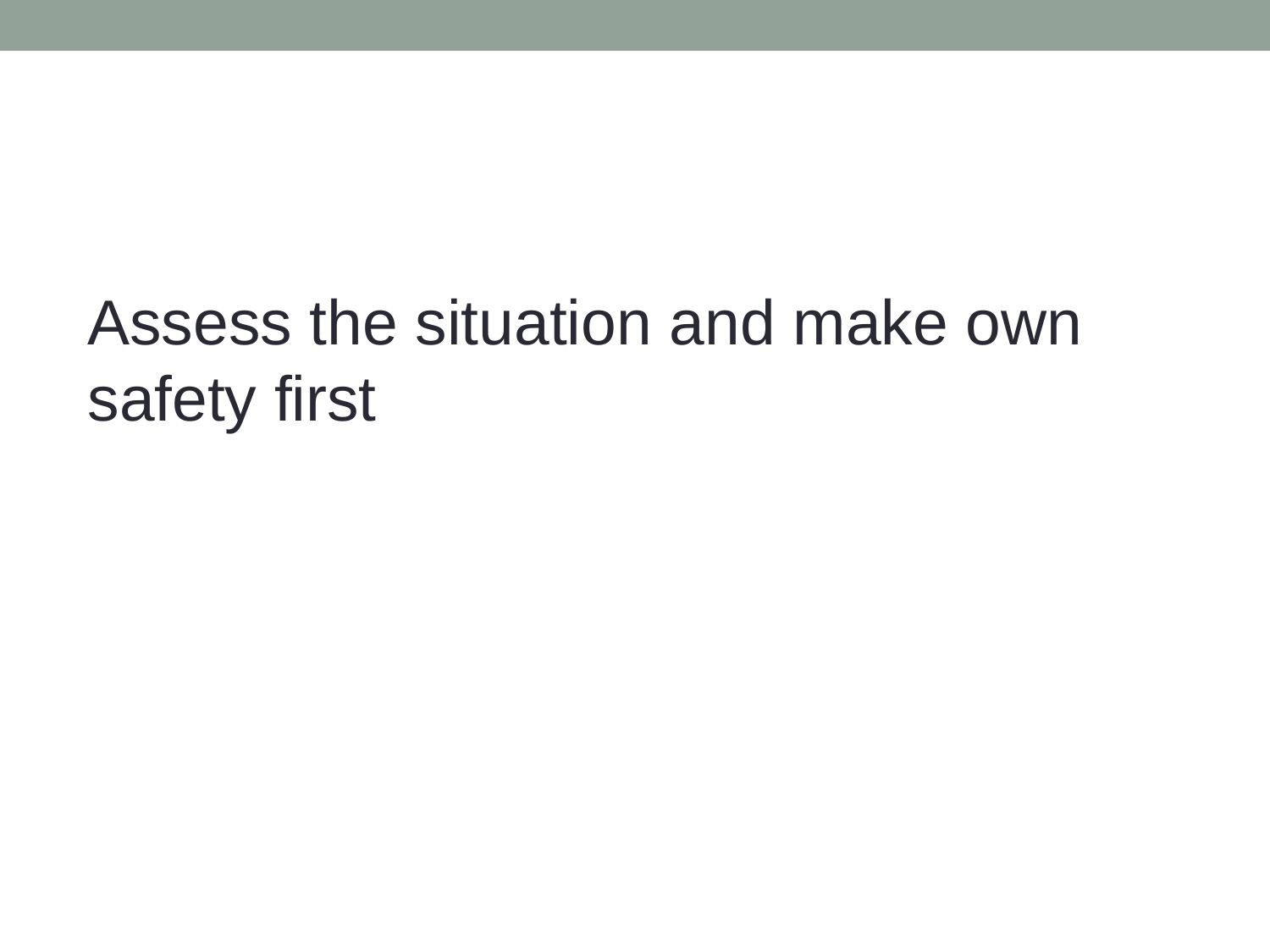

#
 Assess the situation and make own safety first